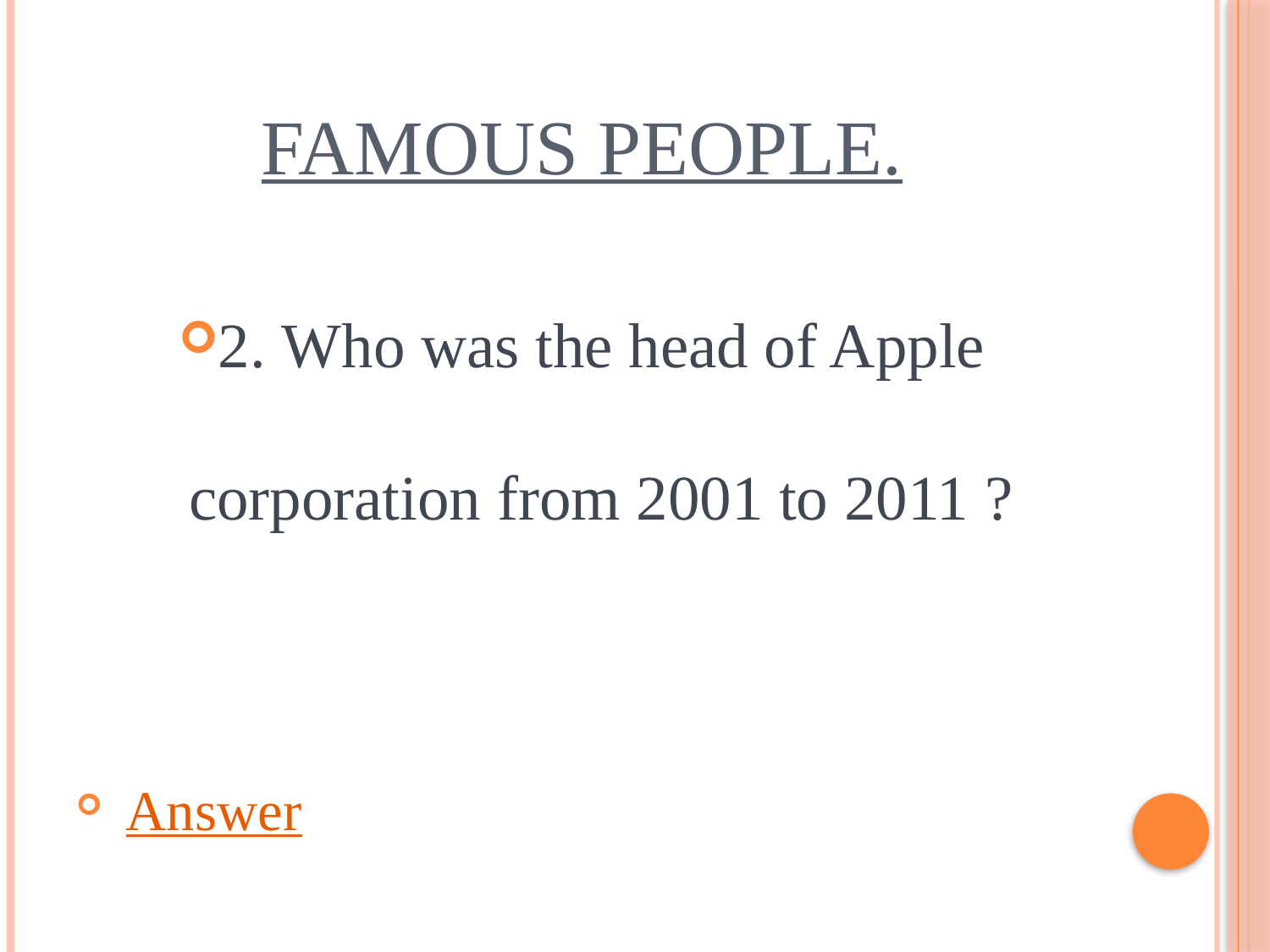

# Famous People.
2. Who was the head of Apple corporation from 2001 to 2011 ?

 Answer